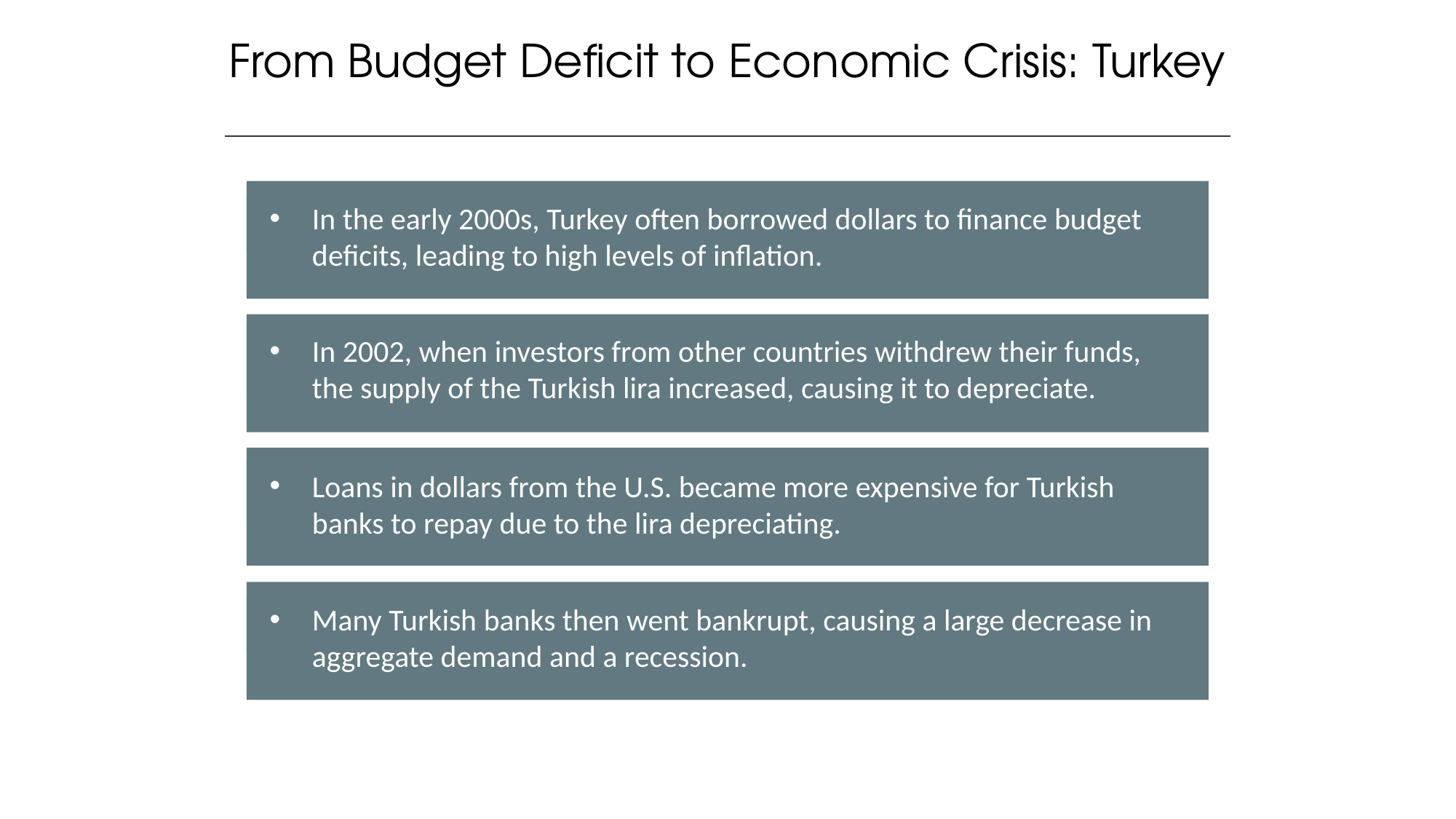

From Budget Deficit to Economic Crisis: Turkey
HAWKES LEARNING

In the early 2000s, Turkey often borrowed dollars to finance budget deficits, leading to high levels of inflation.

In 2002, when investors from other countries withdrew their funds, the supply of the Turkish lira increased, causing it to depreciate.

Loans in dollars from the U.S. became more expensive for Turkish banks to repay due to the lira depreciating.
The CPI is subject to two types of bias: substitution bias and quality/new goods bias.

Many Turkish banks then went bankrupt, causing a large decrease in aggregate demand and a recession.
Both substitution bias and quality/new goods bias tend to overstate the negative impact of inflation on consumers.